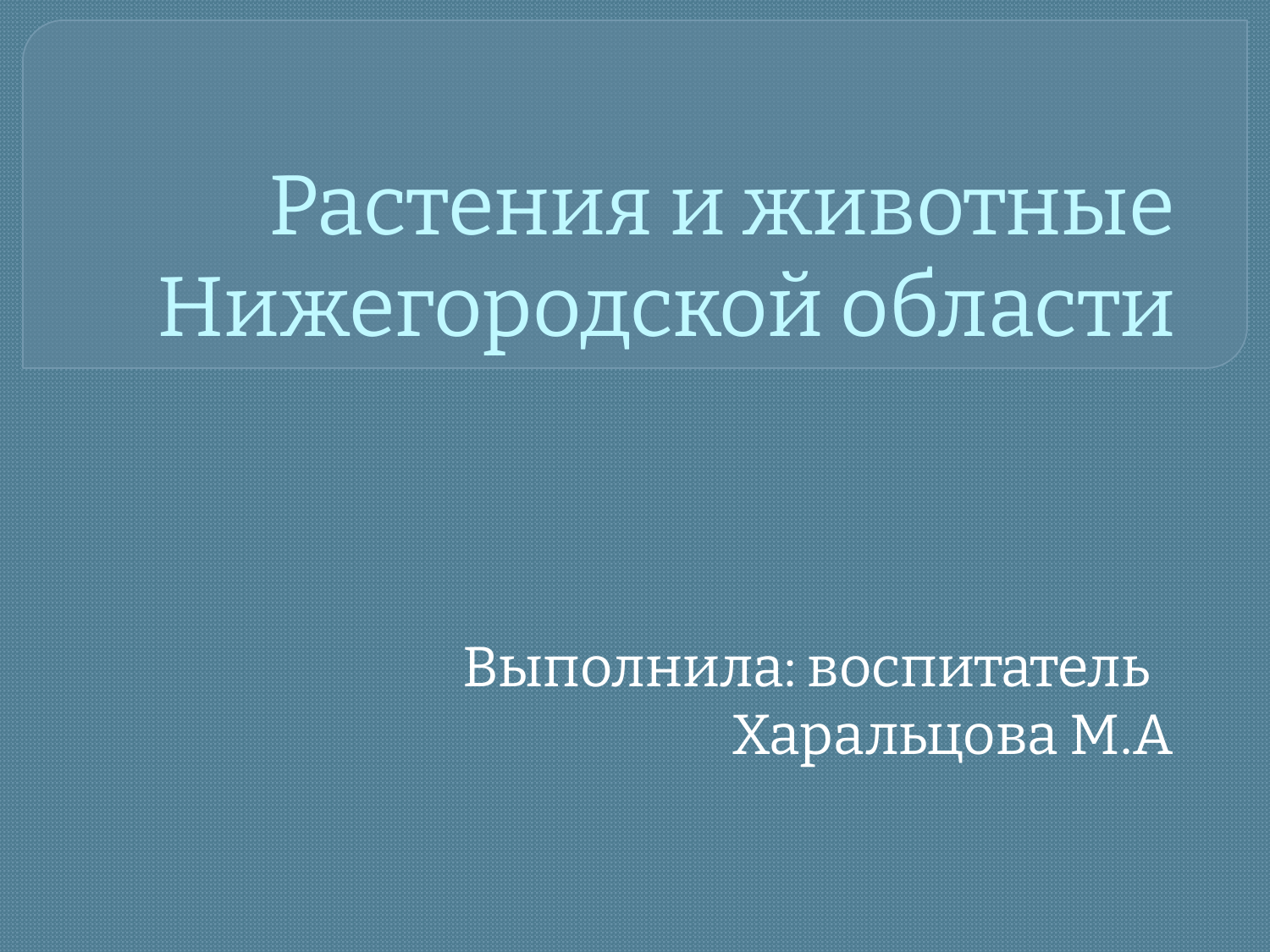

# Растения и животные Нижегородской области

Выполнила: воспитатель
Харальцова М.А